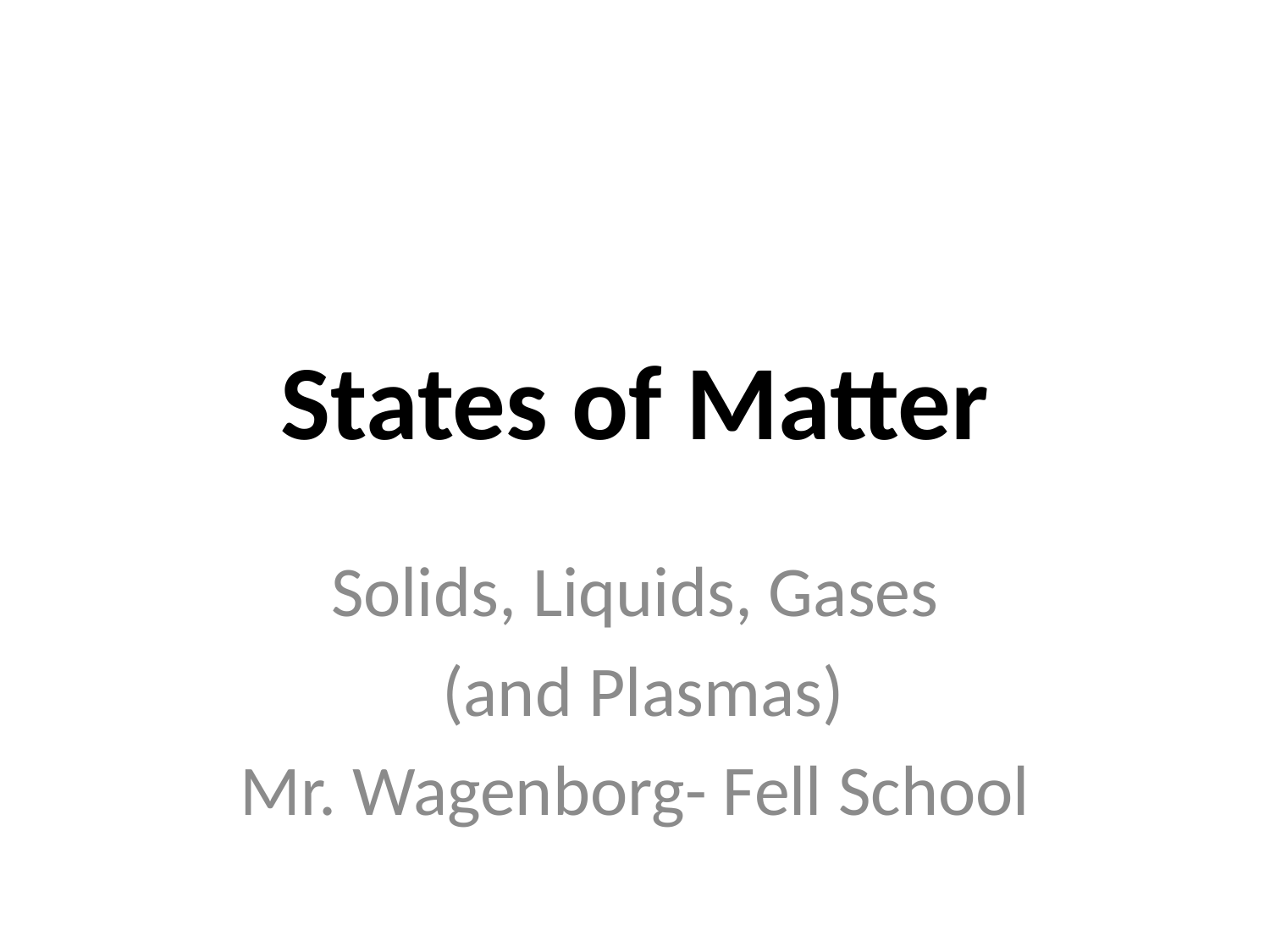

# States of Matter
Solids, Liquids, Gases
 (and Plasmas)
Mr. Wagenborg- Fell School